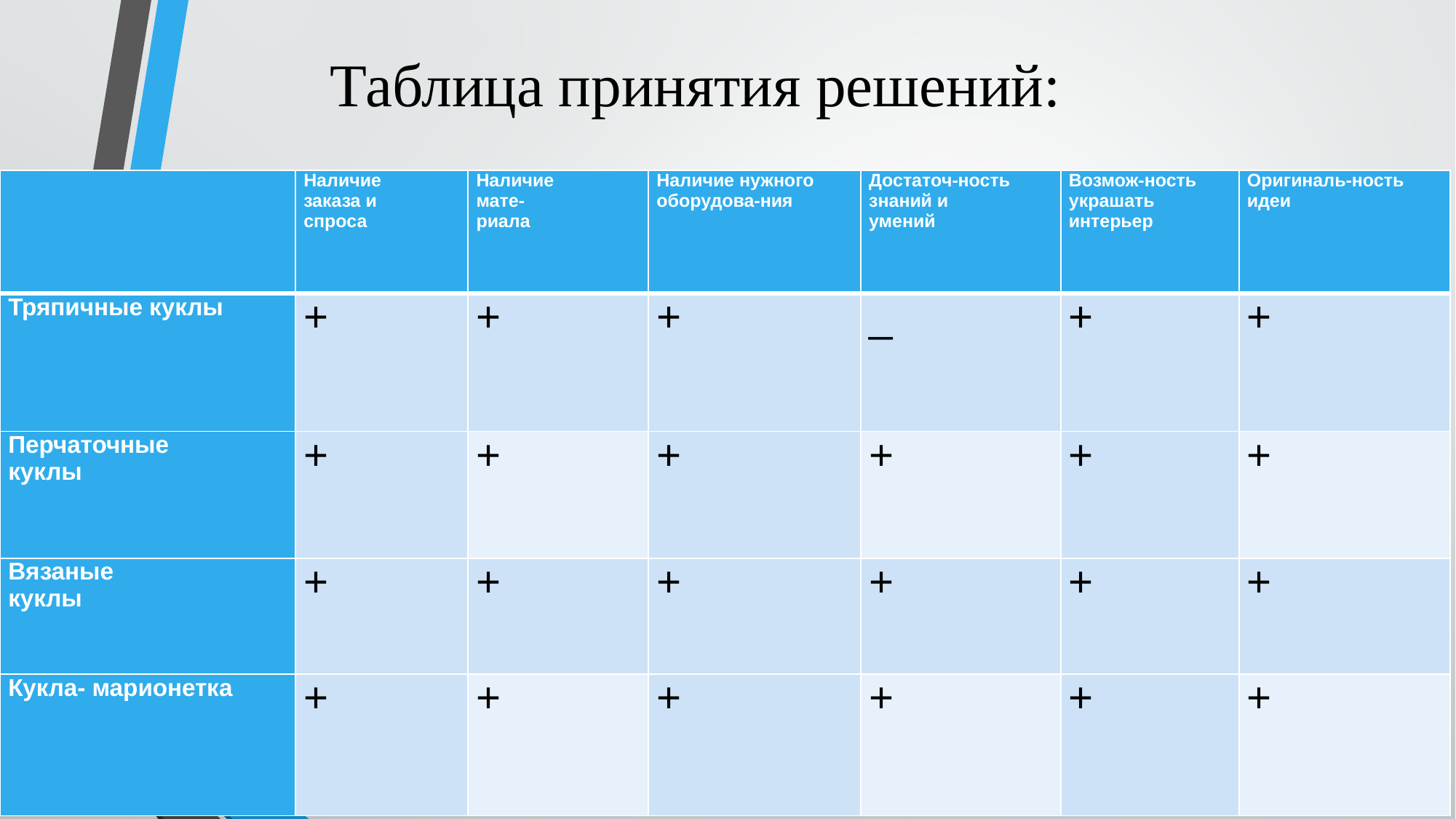

# Таблица принятия решений:
|  | Наличие  заказа и спроса | Наличие мате- риала | Наличие нужного  оборудова-ния | Достаточ-ность  знаний и  умений | Возмож-ность   украшать интерьер | Оригиналь-ность идеи |
| --- | --- | --- | --- | --- | --- | --- |
| Тряпичные куклы | + | + | + | \_ | + | + |
| Перчаточные куклы | + | + | + | + | + | + |
| Вязаные куклы | + | + | + | + | + | + |
| Кукла- марионетка | + | + | + | + | + | + |